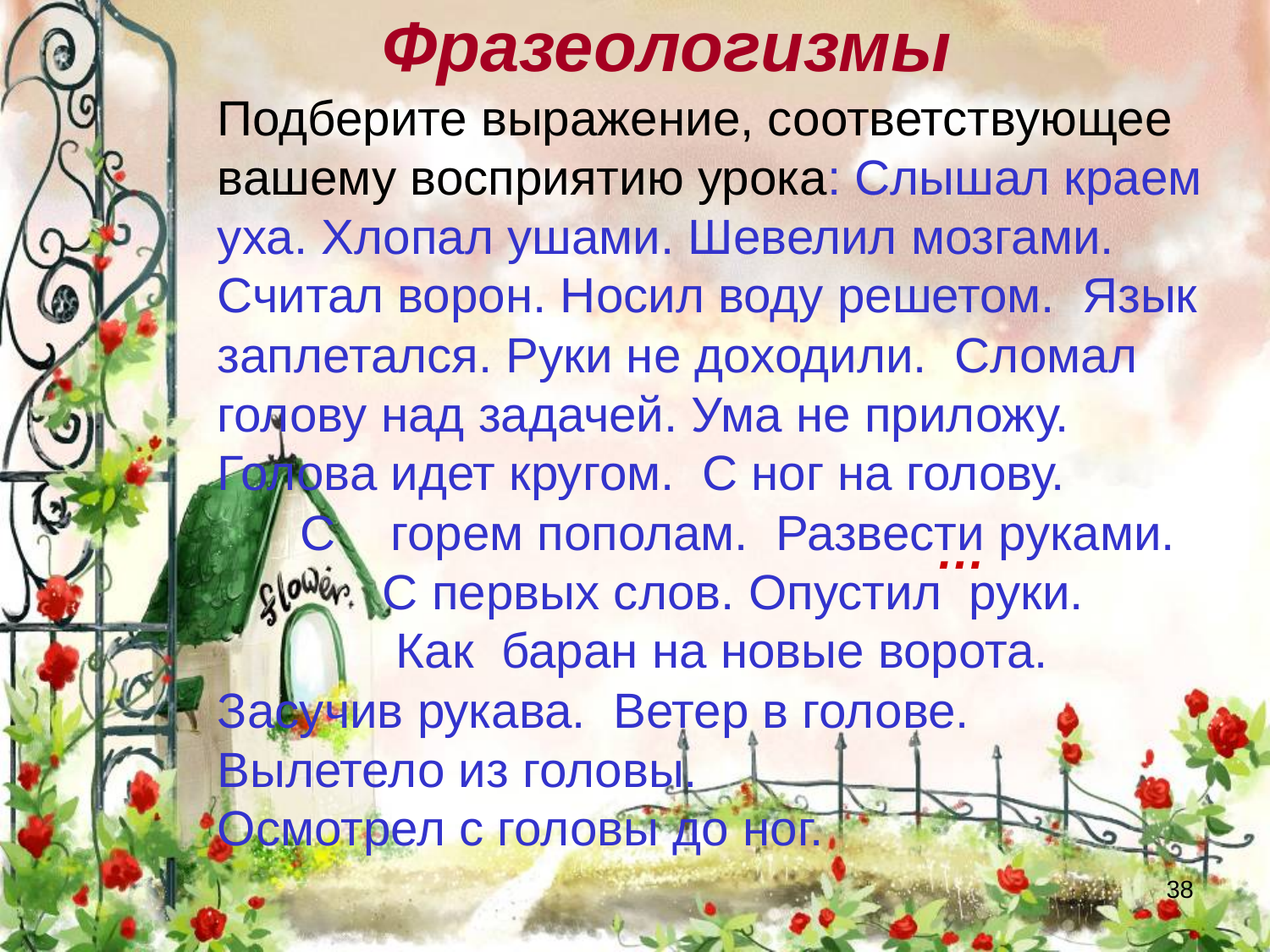

Фразеологизмы
Подберите выражение, соответствующее вашему восприятию урока: Слышал краем уха. Хлопал ушами. Шевелил мозгами. Считал ворон. Носил воду решетом.  Язык заплетался. Руки не доходили.  Сломал голову над задачей. Ума не приложу.
Голова идет кругом.  С ног на голову.
      С    горем пополам.  Развести руками.
            С первых слов. Опустил  руки.
             Как  баран на новые ворота.
Засучив рукава.  Ветер в голове.  Вылетело из головы.
Осмотрел с головы до ног.

…
38